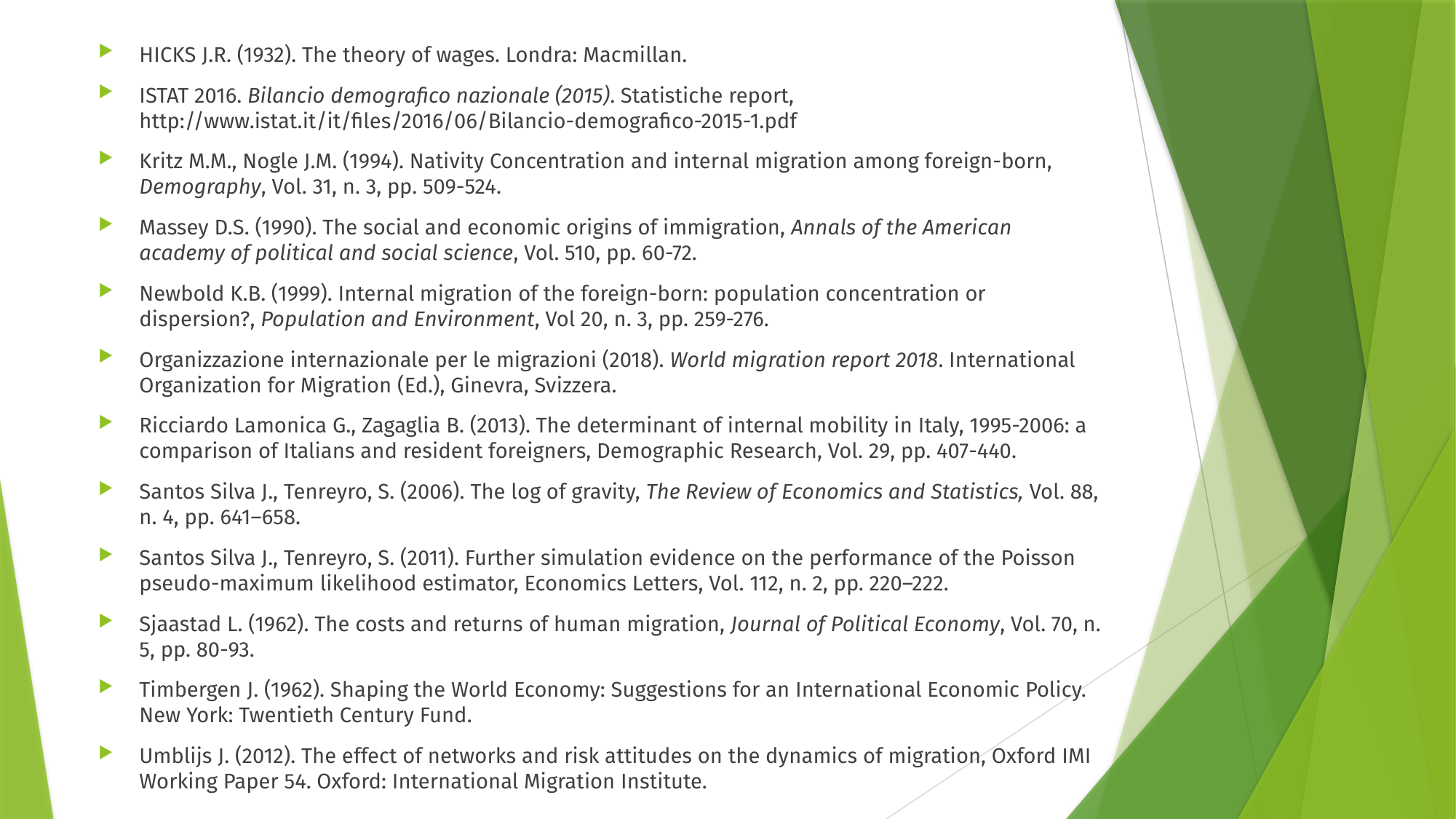

HICKS J.R. (1932). The theory of wages. Londra: Macmillan.
ISTAT 2016. Bilancio demografico nazionale (2015). Statistiche report, http://www.istat.it/it/files/2016/06/Bilancio-demografico-2015-1.pdf
Kritz M.M., Nogle J.M. (1994). Nativity Concentration and internal migration among foreign-born, Demography, Vol. 31, n. 3, pp. 509-524.
Massey D.S. (1990). The social and economic origins of immigration, Annals of the American academy of political and social science, Vol. 510, pp. 60-72.
Newbold K.B. (1999). Internal migration of the foreign-born: population concentration or dispersion?, Population and Environment, Vol 20, n. 3, pp. 259-276.
Organizzazione internazionale per le migrazioni (2018). World migration report 2018. International Organization for Migration (Ed.), Ginevra, Svizzera.
Ricciardo Lamonica G., Zagaglia B. (2013). The determinant of internal mobility in Italy, 1995-2006: a comparison of Italians and resident foreigners, Demographic Research, Vol. 29, pp. 407-440.
Santos Silva J., Tenreyro, S. (2006). The log of gravity, The Review of Economics and Statistics, Vol. 88, n. 4, pp. 641–658.
Santos Silva J., Tenreyro, S. (2011). Further simulation evidence on the performance of the Poisson pseudo-maximum likelihood estimator, Economics Letters, Vol. 112, n. 2, pp. 220–222.
Sjaastad L. (1962). The costs and returns of human migration, Journal of Political Economy, Vol. 70, n. 5, pp. 80-93.
Timbergen J. (1962). Shaping the World Economy: Suggestions for an International Economic Policy. New York: Twentieth Century Fund.
Umblijs J. (2012). The effect of networks and risk attitudes on the dynamics of migration, Oxford IMI Working Paper 54. Oxford: International Migration Institute.